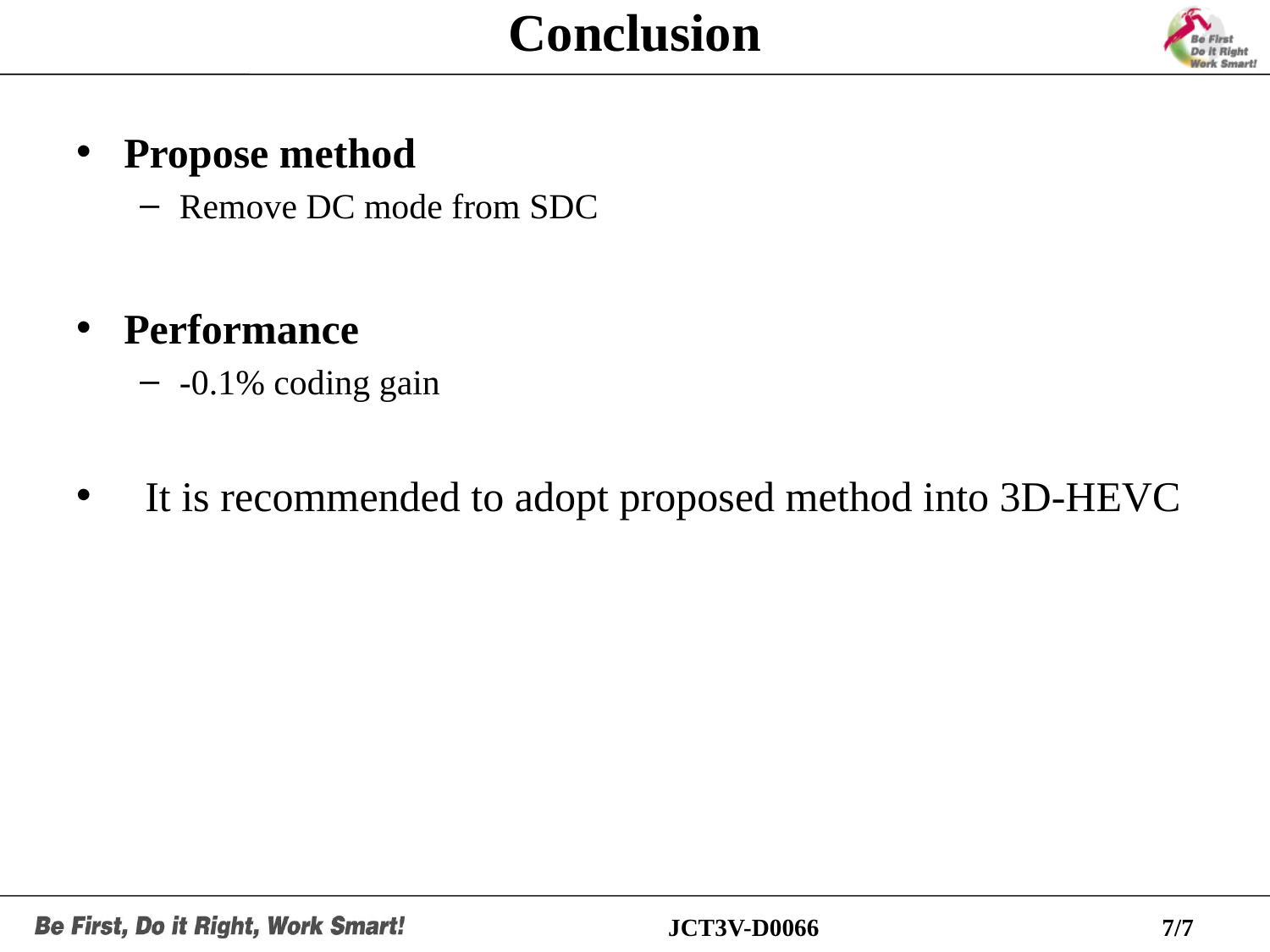

# Conclusion
Propose method
Remove DC mode from SDC

Performance
-0.1% coding gain

It is recommended to adopt proposed method into 3D-HEVC

JCT3V-D0066
7/7